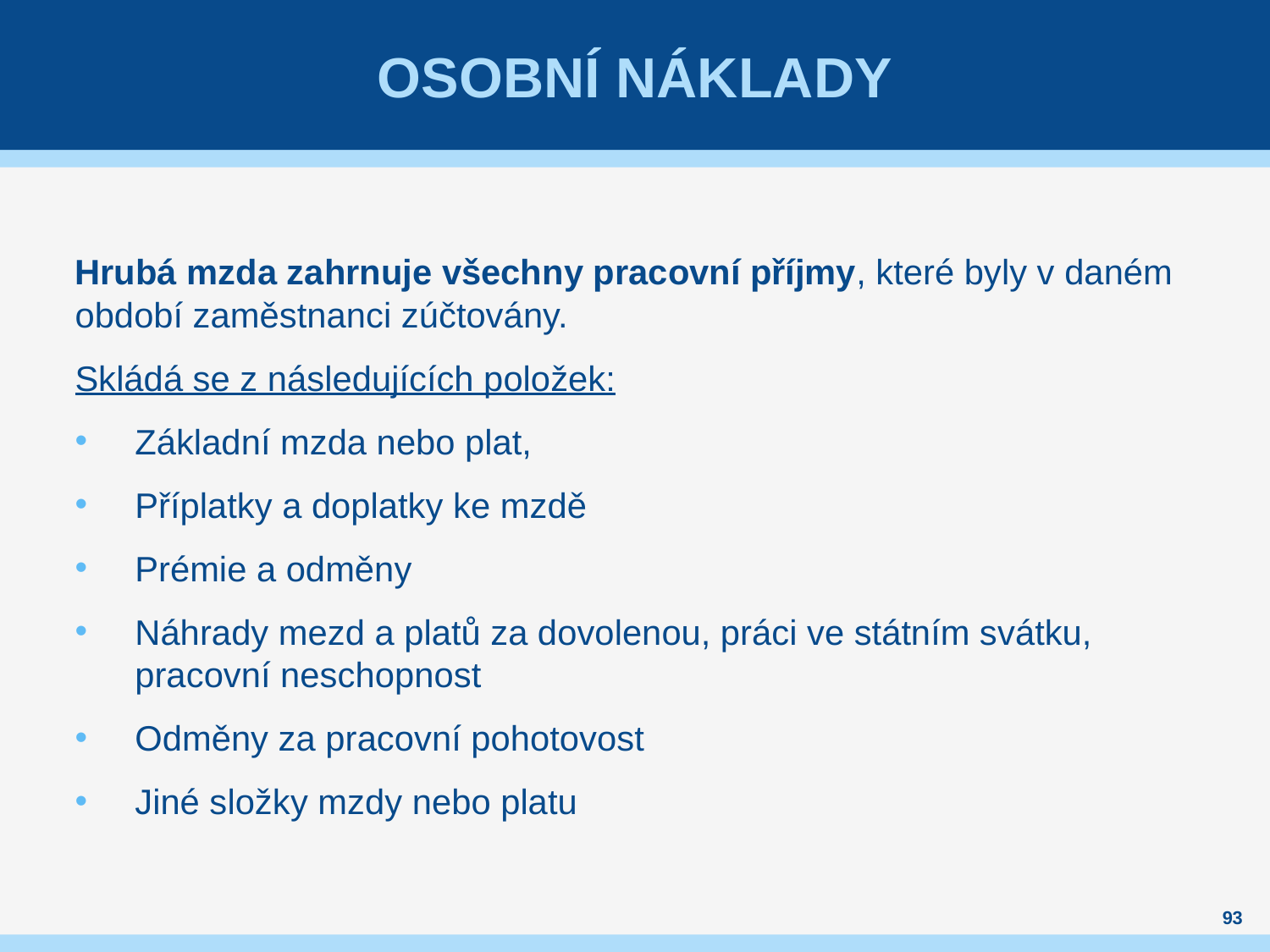

# Osobní náklady
Hrubá mzda zahrnuje všechny pracovní příjmy, které byly v daném období zaměstnanci zúčtovány.
Skládá se z následujících položek:
Základní mzda nebo plat,
Příplatky a doplatky ke mzdě
Prémie a odměny
Náhrady mezd a platů za dovolenou, práci ve státním svátku, pracovní neschopnost
Odměny za pracovní pohotovost
Jiné složky mzdy nebo platu

93